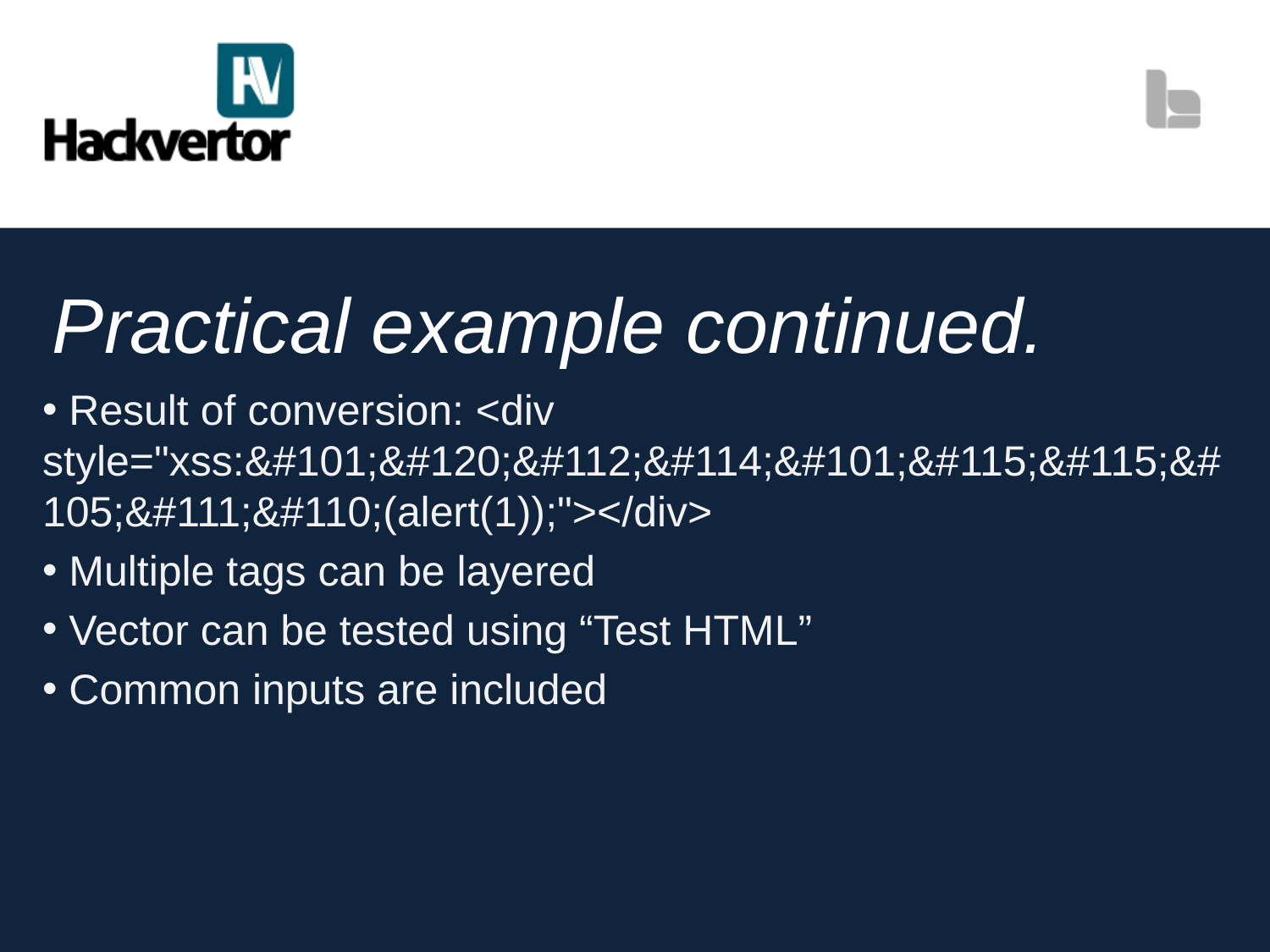

# Practical example continued.
 Result of conversion: <div style="xss:&#101;&#120;&#112;&#114;&#101;&#115;&#115;&#105;&#111;&#110;(alert(1));"></div>
 Multiple tags can be layered
 Vector can be tested using “Test HTML”
 Common inputs are included